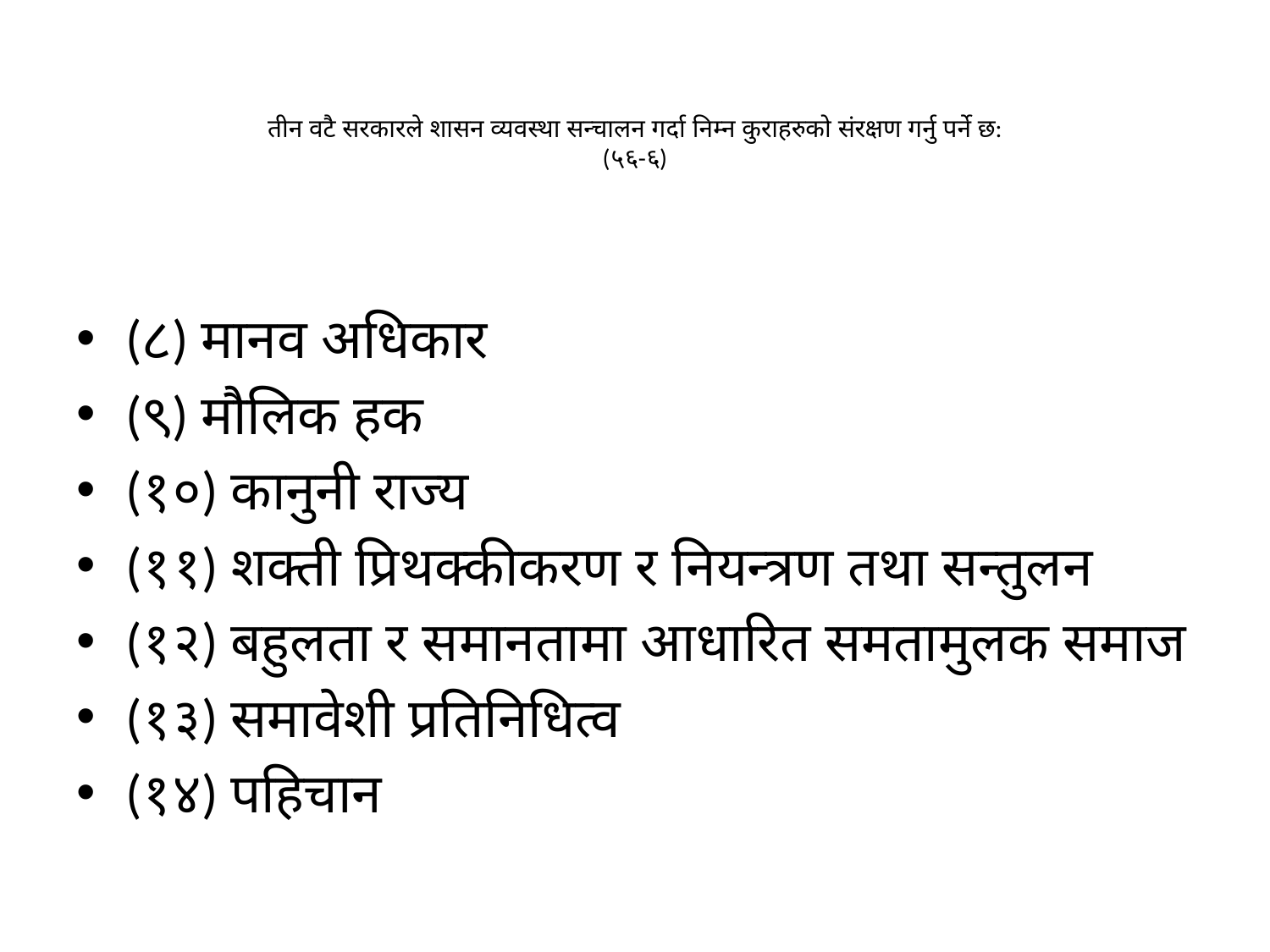

# तीन वटै सरकारले शासन व्यवस्था सन्चालन गर्दा निम्न कुराहरुको संरक्षण गर्नु पर्ने छ: (५६-६)

(८) मानव अधिकार
(९) मौलिक हक
(१०) कानुनी राज्य
(११) शक्ती प्रिथक्कीकरण र नियन्त्रण तथा सन्तुलन
(१२) बहुलता र समानतामा आधारित समतामुलक समाज
(१३) समावेशी प्रतिनिधित्व
(१४) पहिचान